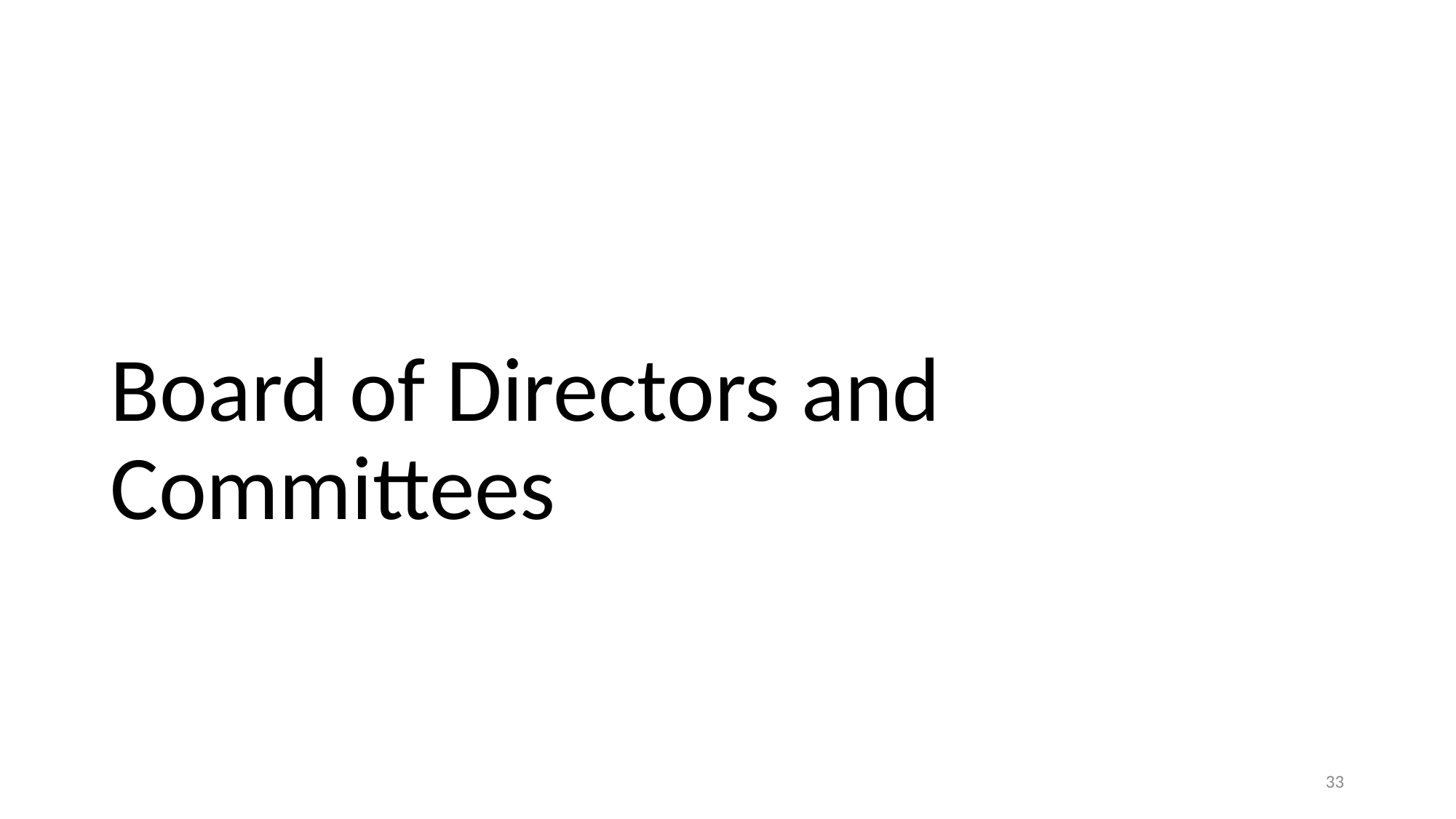

# Board of Directors and Committees

33